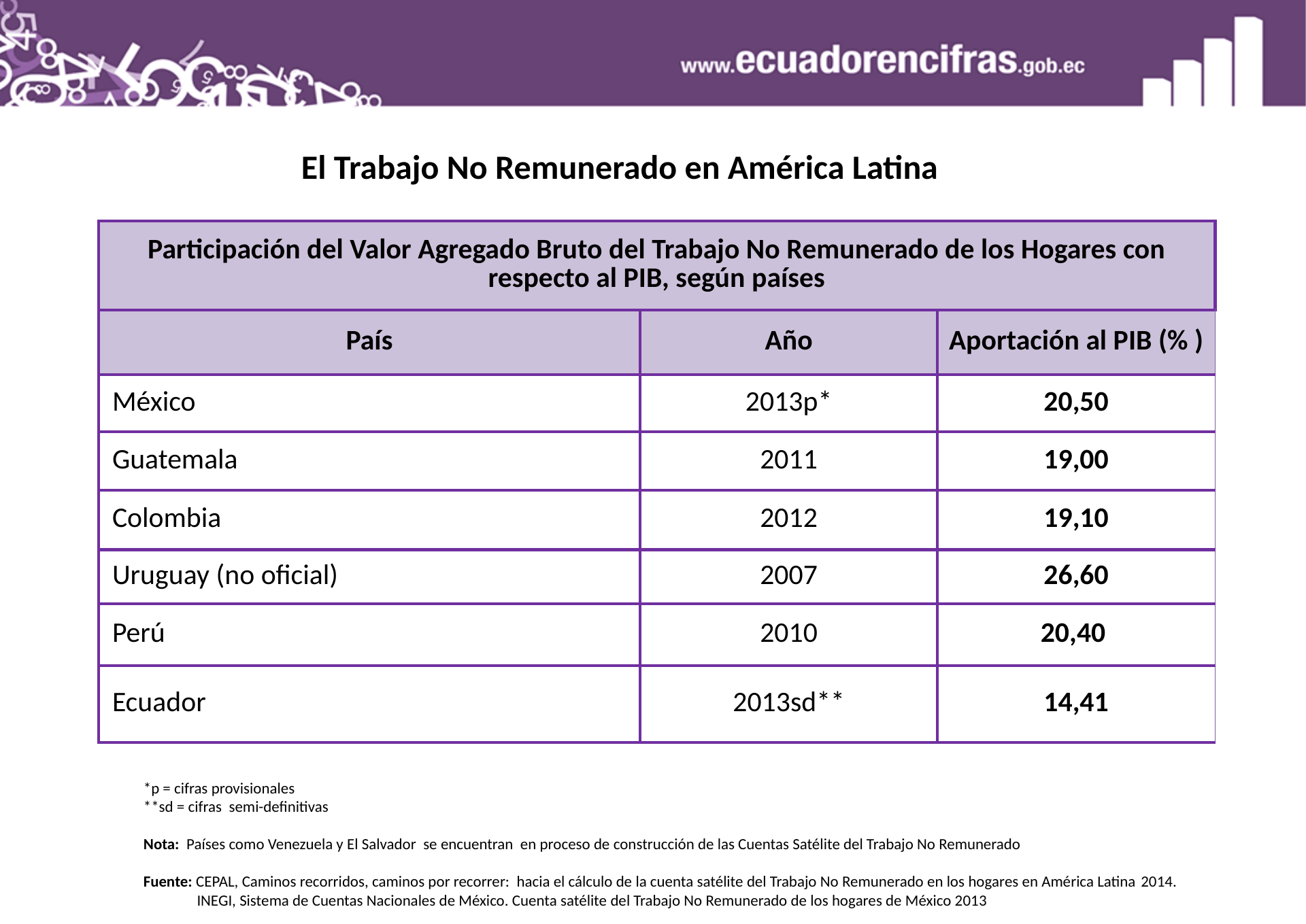

El Trabajo No Remunerado en América Latina
| Participación del Valor Agregado Bruto del Trabajo No Remunerado de los Hogares con respecto al PIB, según países |  |  |
| --- | --- | --- |
| País | Año | Aportación al PIB (% ) |
| México | 2013p\* | 20,50 |
| Guatemala | 2011 | 19,00 |
| Colombia | 2012 | 19,10 |
| Uruguay (no oficial) | 2007 | 26,60 |
| Perú | 2010 | 20,40 |
| Ecuador | 2013sd\*\* | 14,41 |
*p = cifras provisionales
**sd = cifras  semi-definitivas

Nota:  Países como Venezuela y El Salvador  se encuentran  en proceso de construcción de las Cuentas Satélite del Trabajo No Remunerado

Fuente: CEPAL, Caminos recorridos, caminos por recorrer:  hacia el cálculo de la cuenta satélite del Trabajo No Remunerado en los hogares en América Latina 2014.
               INEGI, Sistema de Cuentas Nacionales de México. Cuenta satélite del Trabajo No Remunerado de los hogares de México 2013